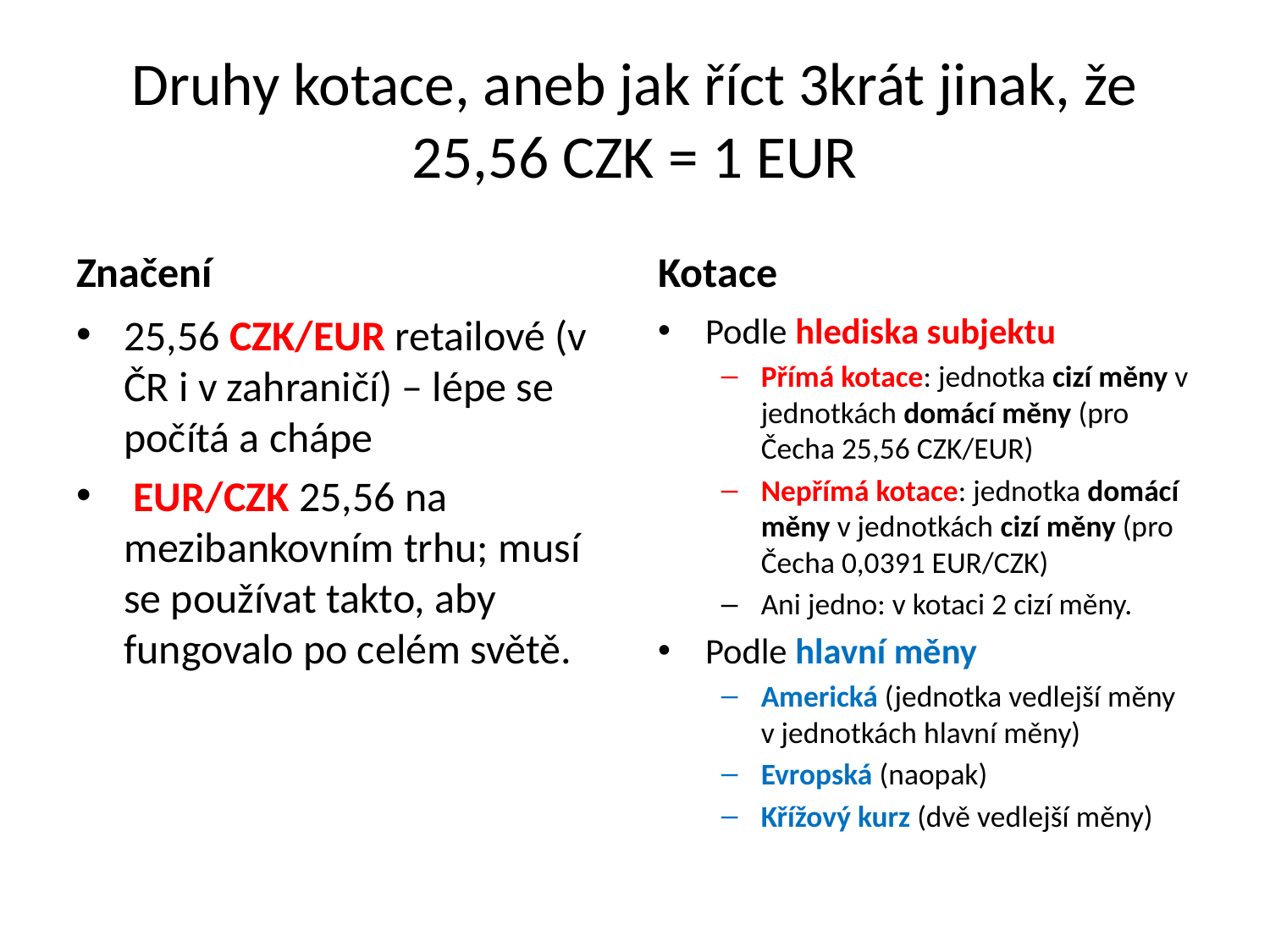

# Druhy kotace, aneb jak říct 3krát jinak, že 25,56 CZK = 1 EUR
Značení
Kotace
25,56 CZK/EUR retailové (v ČR i v zahraničí) – lépe se počítá a chápe
 EUR/CZK 25,56 na mezibankovním trhu; musí se používat takto, aby fungovalo po celém světě.

Podle hlediska subjektu
Přímá kotace: jednotka cizí měny v jednotkách domácí měny (pro Čecha 25,56 CZK/EUR)
Nepřímá kotace: jednotka domácí měny v jednotkách cizí měny (pro Čecha 0,0391 EUR/CZK)
Ani jedno: v kotaci 2 cizí měny.
Podle hlavní měny
Americká (jednotka vedlejší měny v jednotkách hlavní měny)
Evropská (naopak)
Křížový kurz (dvě vedlejší měny)